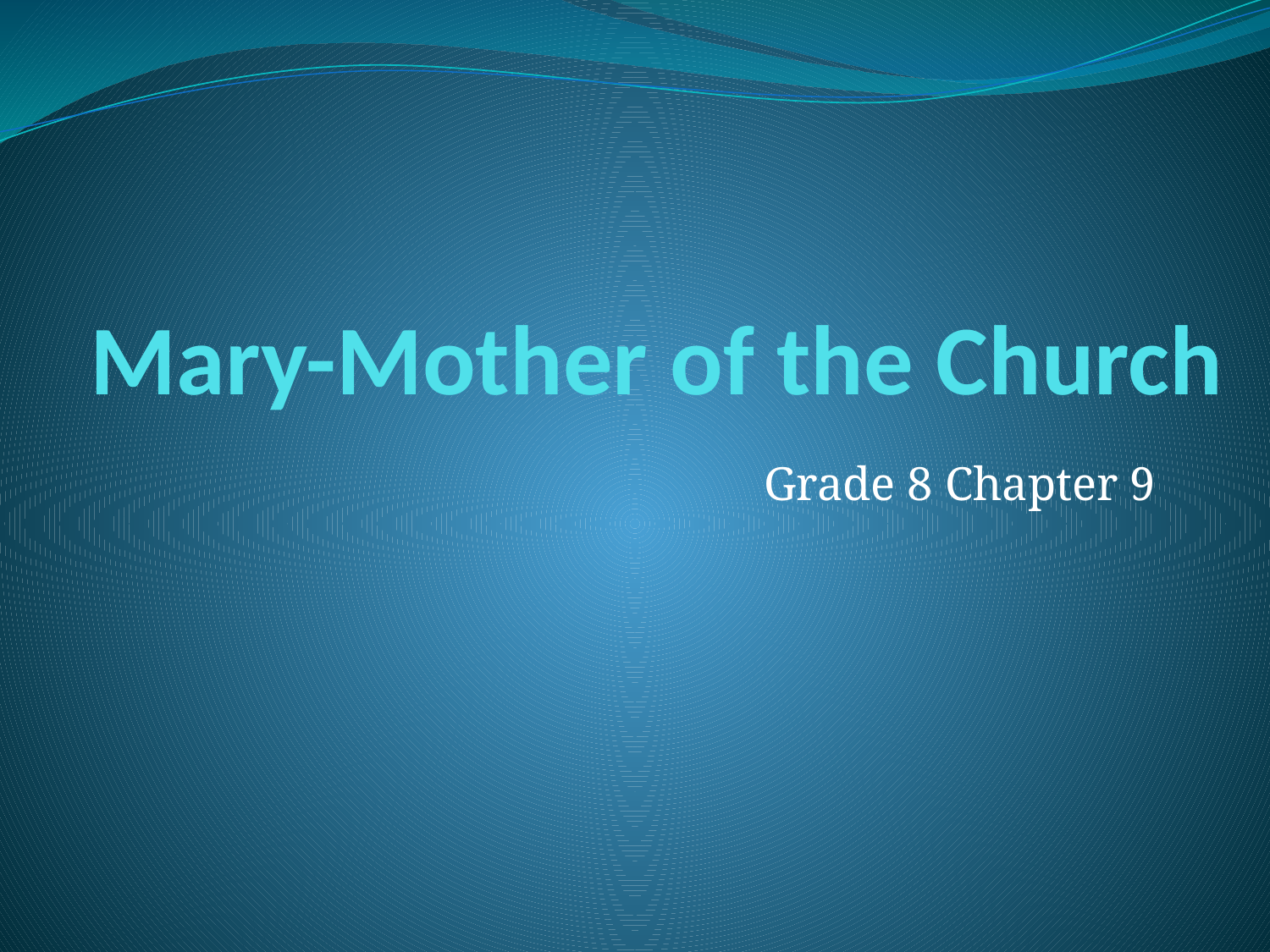

# Mary-Mother of the Church
Grade 8 Chapter 9